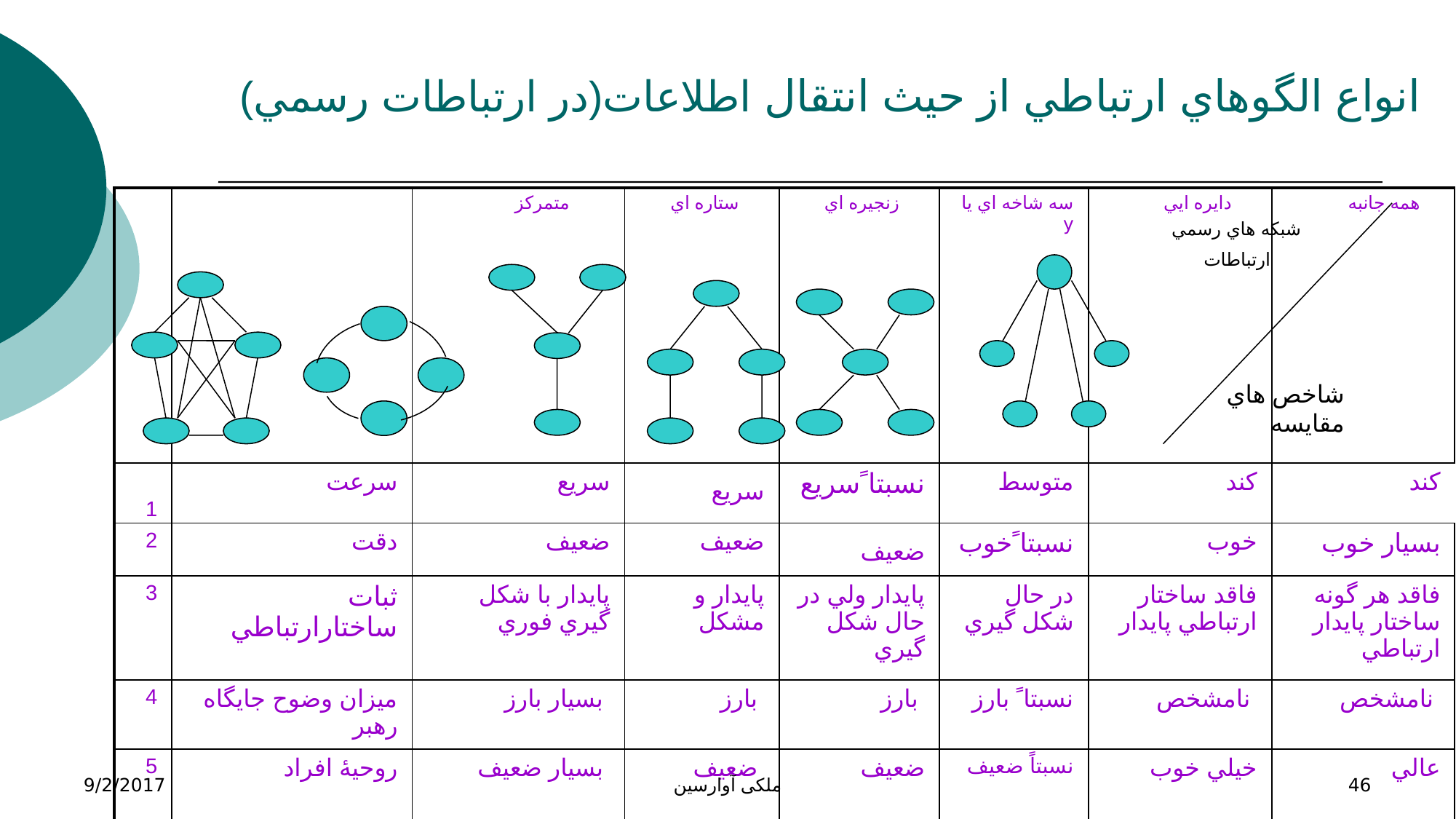

# انواع الگوهاي ارتباطي از حيث انتقال اطلاعات(در ارتباطات رسمي)
|  |  | متمركز | ستاره اي | زنجيره اي | سه شاخه اي يا y | دايره ايي | همه جانبه |
| --- | --- | --- | --- | --- | --- | --- | --- |
| 1 | سرعت | سريع | سريع | نسبتا ًسريع | متوسط | كند | كند |
| 2 | دقت | ضعيف | ضعيف | ضعيف | نسبتا ًخوب | خوب | بسيار خوب |
| 3 | ثبات ساختارارتباطي | پايدار با شكل گيري فوري | پايدار و مشكل | پايدار ولي در حال شكل گيري | در حال شكل گيري | فاقد ساختار ارتباطي پايدار | فاقد هر گونه ساختار پايدار ارتباطي |
| 4 | ميزان وضوح جايگاه رهبر | بسيار بارز | بارز | بارز | نسبتا ً بارز | نامشخص | نامشخص |
| 5 | روحيۀ افراد | بسيار ضعيف | ضعيف | ضعيف | نسبتاً ضعيف | خيلي خوب | عالي |

شبكه هاي رسمي
      ارتباطات

‍
‍

شاخص هاي مقايسه

‍

‍

9/2/2017
ملکی آوارسین
46